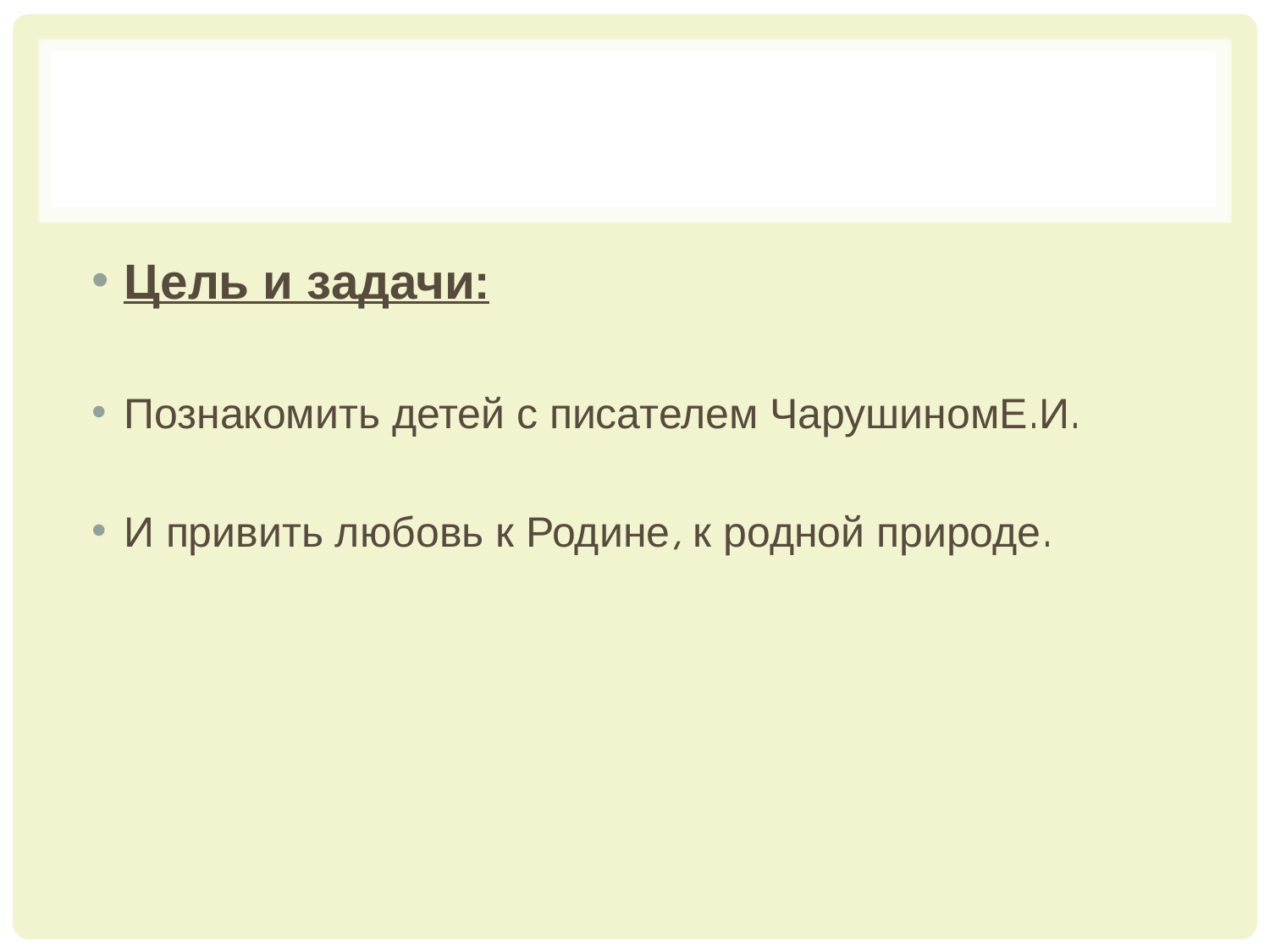

#
Цель и задачи:

Познакомить детей с писателем ЧарушиномЕ.И.

И привить любовь к Родине, к родной природе.